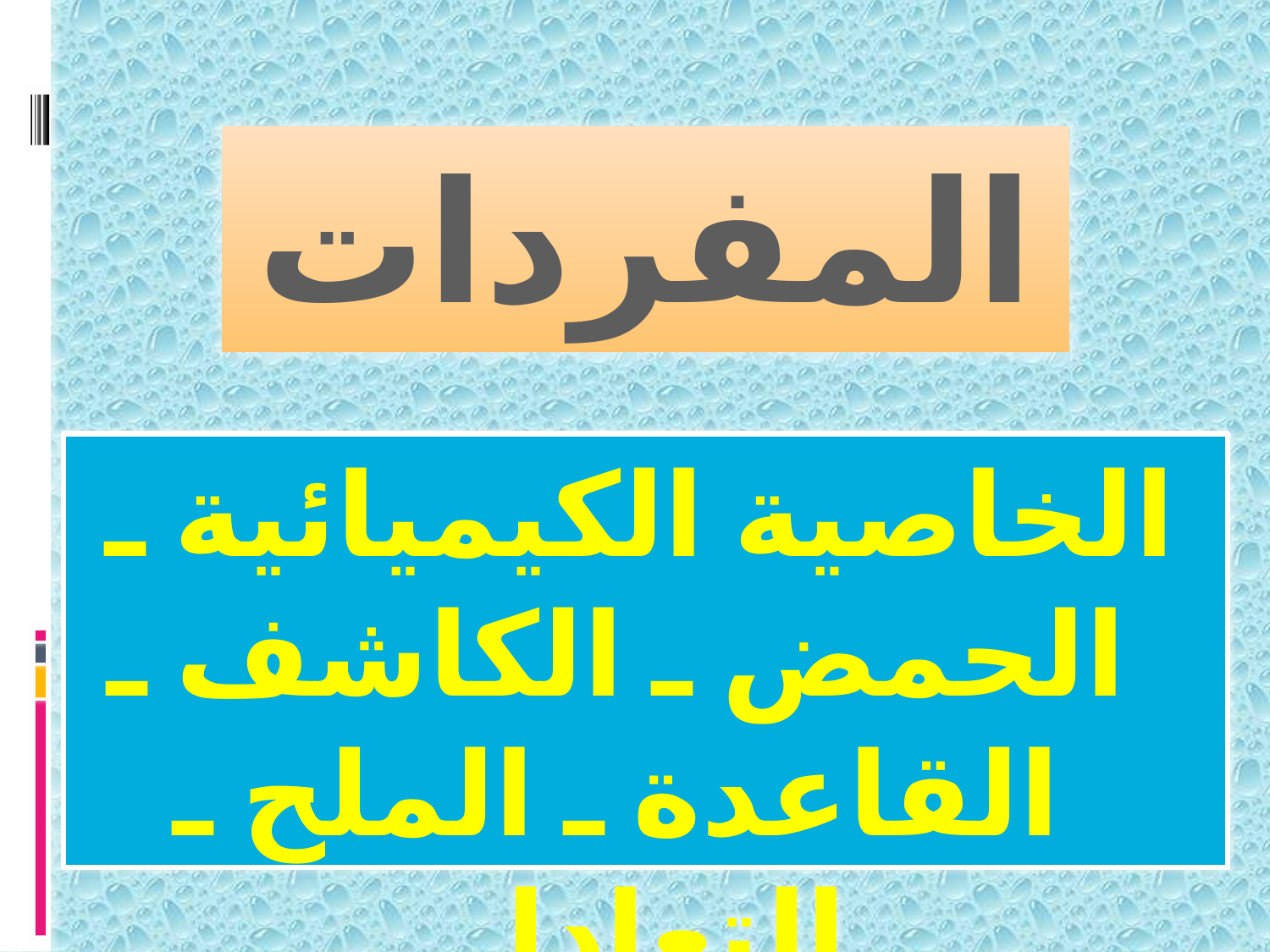

المفردات
الخاصية الكيميائية ـ الحمض ـ الكاشف ـ القاعدة ـ الملح ـ التعادل .